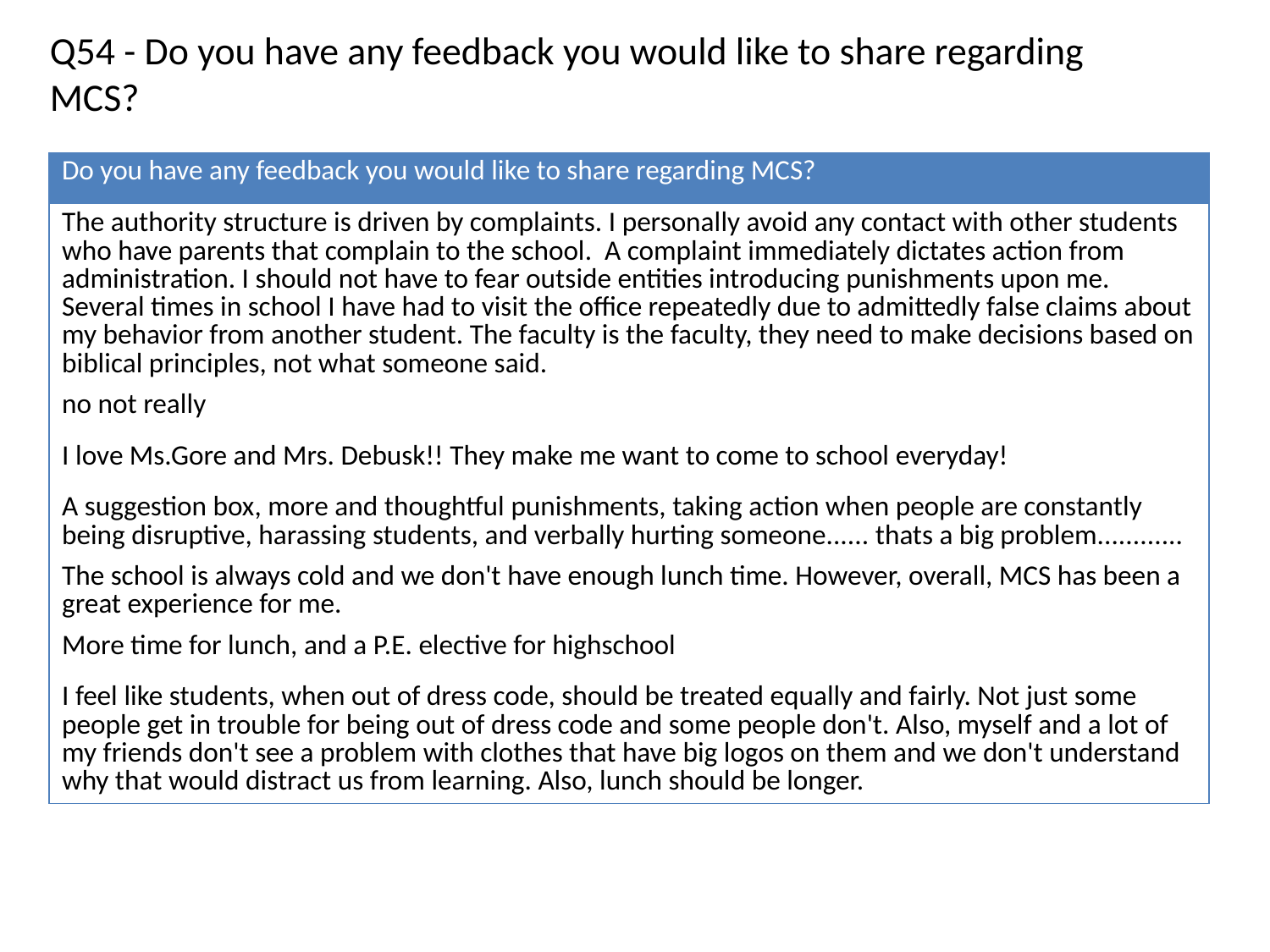

Q54 - Do you have any feedback you would like to share regarding MCS?
| Do you have any feedback you would like to share regarding MCS? |
| --- |
| The authority structure is driven by complaints. I personally avoid any contact with other students who have parents that complain to the school. A complaint immediately dictates action from administration. I should not have to fear outside entities introducing punishments upon me. Several times in school I have had to visit the office repeatedly due to admittedly false claims about my behavior from another student. The faculty is the faculty, they need to make decisions based on biblical principles, not what someone said. |
| no not really |
| I love Ms.Gore and Mrs. Debusk!! They make me want to come to school everyday! |
| A suggestion box, more and thoughtful punishments, taking action when people are constantly being disruptive, harassing students, and verbally hurting someone...... thats a big problem............ |
| The school is always cold and we don't have enough lunch time. However, overall, MCS has been a great experience for me. |
| More time for lunch, and a P.E. elective for highschool |
| I feel like students, when out of dress code, should be treated equally and fairly. Not just some people get in trouble for being out of dress code and some people don't. Also, myself and a lot of my friends don't see a problem with clothes that have big logos on them and we don't understand why that would distract us from learning. Also, lunch should be longer. |